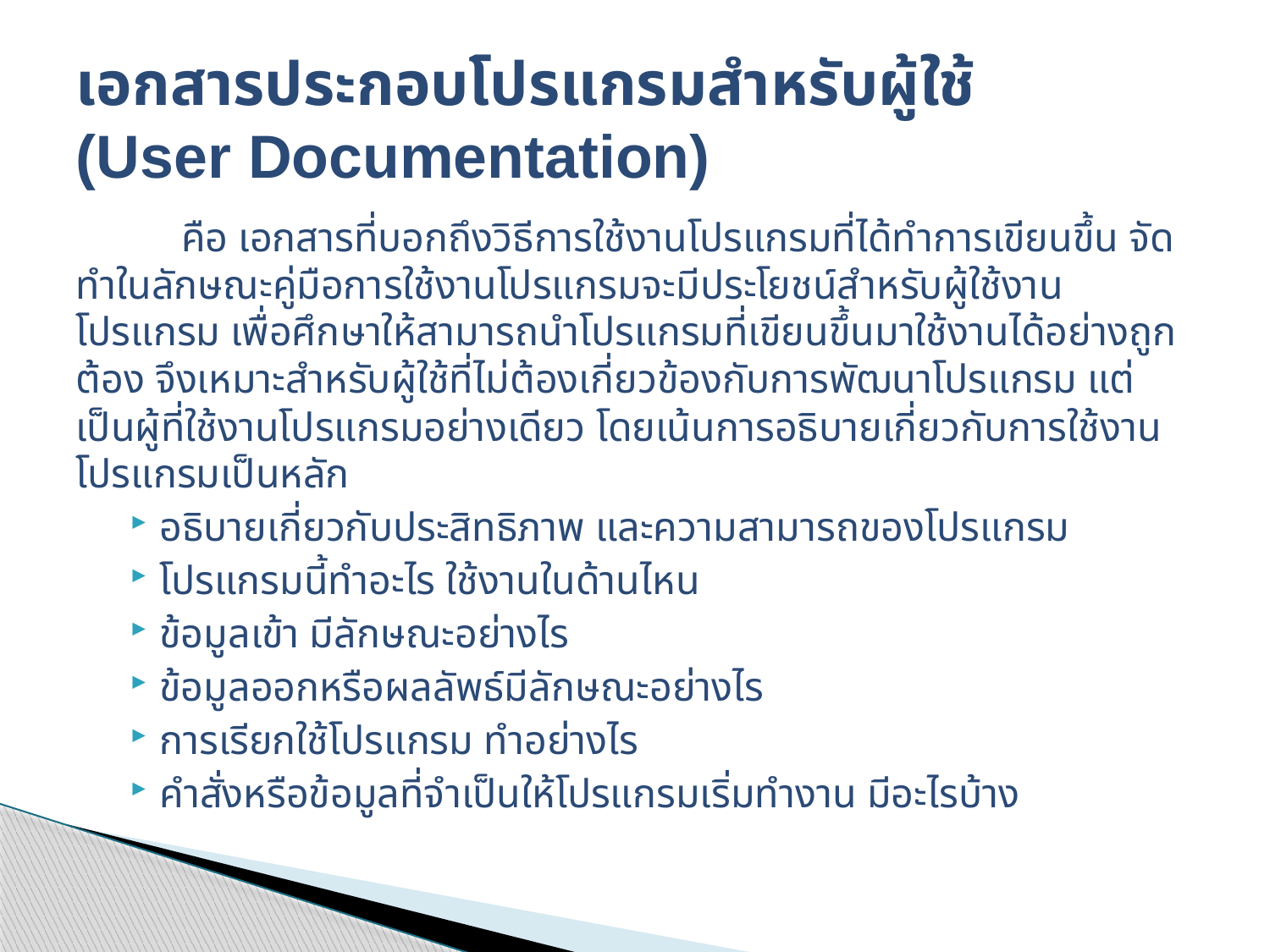

# เอกสารประกอบโปรแกรมสำหรับผู้ใช้ (User Documentation)
	คือ เอกสารที่บอกถึงวิธีการใช้งานโปรแกรมที่ได้ทำการเขียนขึ้น จัดทำในลักษณะคู่มือการใช้งานโปรแกรมจะมีประโยชน์สำหรับผู้ใช้งานโปรแกรม เพื่อศึกษาให้สามารถนำโปรแกรมที่เขียนขึ้นมาใช้งานได้อย่างถูกต้อง จึงเหมาะสำหรับผู้ใช้ที่ไม่ต้องเกี่ยวข้องกับการพัฒนาโปรแกรม แต่เป็นผู้ที่ใช้งานโปรแกรมอย่างเดียว โดยเน้นการอธิบายเกี่ยวกับการใช้งานโปรแกรมเป็นหลัก
อธิบายเกี่ยวกับประสิทธิภาพ และความสามารถของโปรแกรม
โปรแกรมนี้ทำอะไร ใช้งานในด้านไหน
ข้อมูลเข้า มีลักษณะอย่างไร
ข้อมูลออกหรือผลลัพธ์มีลักษณะอย่างไร
การเรียกใช้โปรแกรม ทำอย่างไร
คำสั่งหรือข้อมูลที่จำเป็นให้โปรแกรมเริ่มทำงาน มีอะไรบ้าง